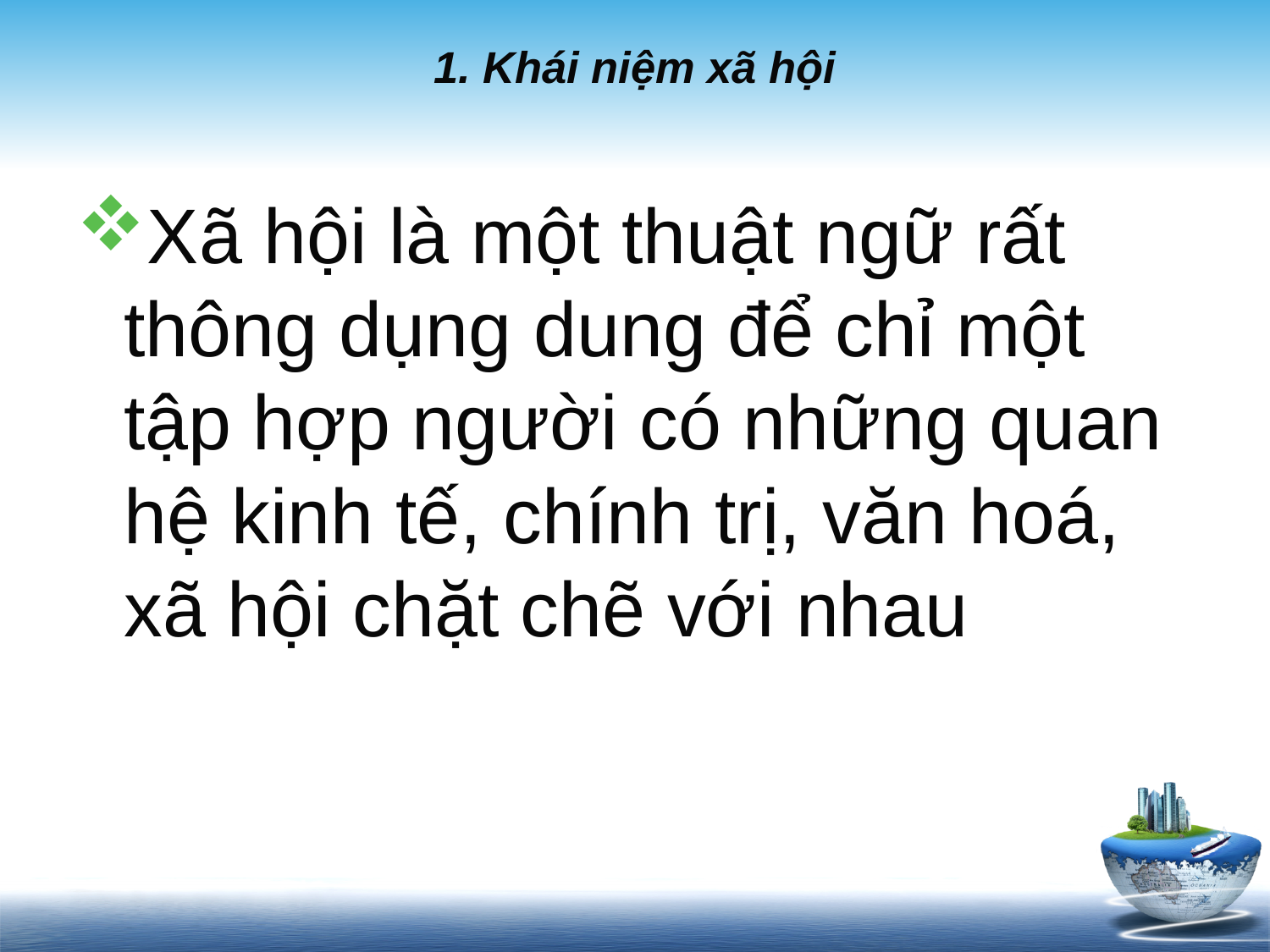

# 1. Khái niệm xã hội
Xã hội là một thuật ngữ rất thông dụng dung để chỉ một tập hợp người có những quan hệ kinh tế, chính trị, văn hoá, xã hội chặt chẽ với nhau